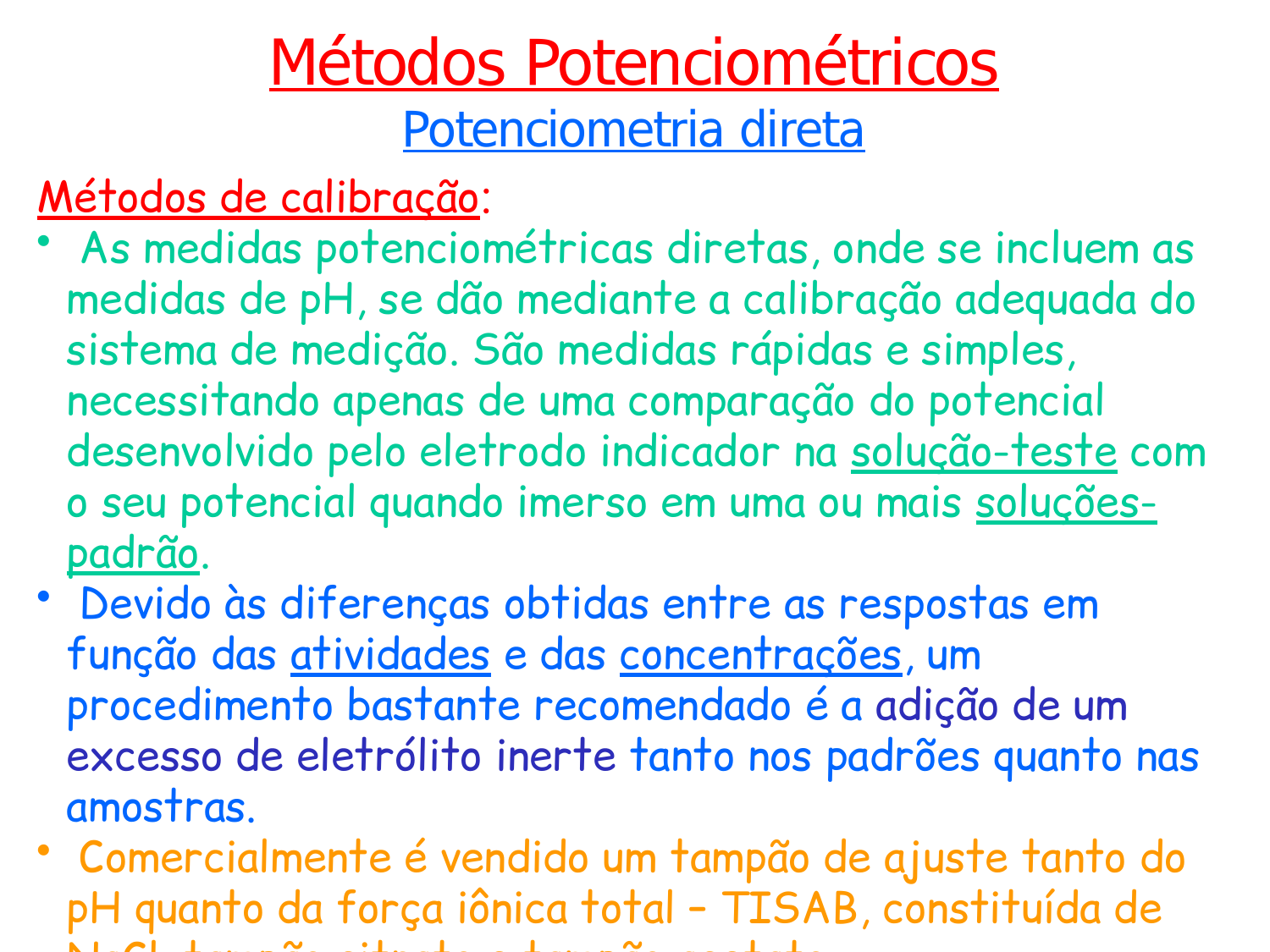

Métodos Potenciométricos
Potenciometria direta
Métodos de calibração:
 As medidas potenciométricas diretas, onde se incluem as medidas de pH, se dão mediante a calibração adequada do sistema de medição. São medidas rápidas e simples, necessitando apenas de uma comparação do potencial desenvolvido pelo eletrodo indicador na solução-teste com o seu potencial quando imerso em uma ou mais soluções-padrão.
 Devido às diferenças obtidas entre as respostas em função das atividades e das concentrações, um procedimento bastante recomendado é a adição de um excesso de eletrólito inerte tanto nos padrões quanto nas amostras.
 Comercialmente é vendido um tampão de ajuste tanto do pH quanto da força iônica total – TISAB, constituída de NaCl, tampão citrato e tampão acetato.